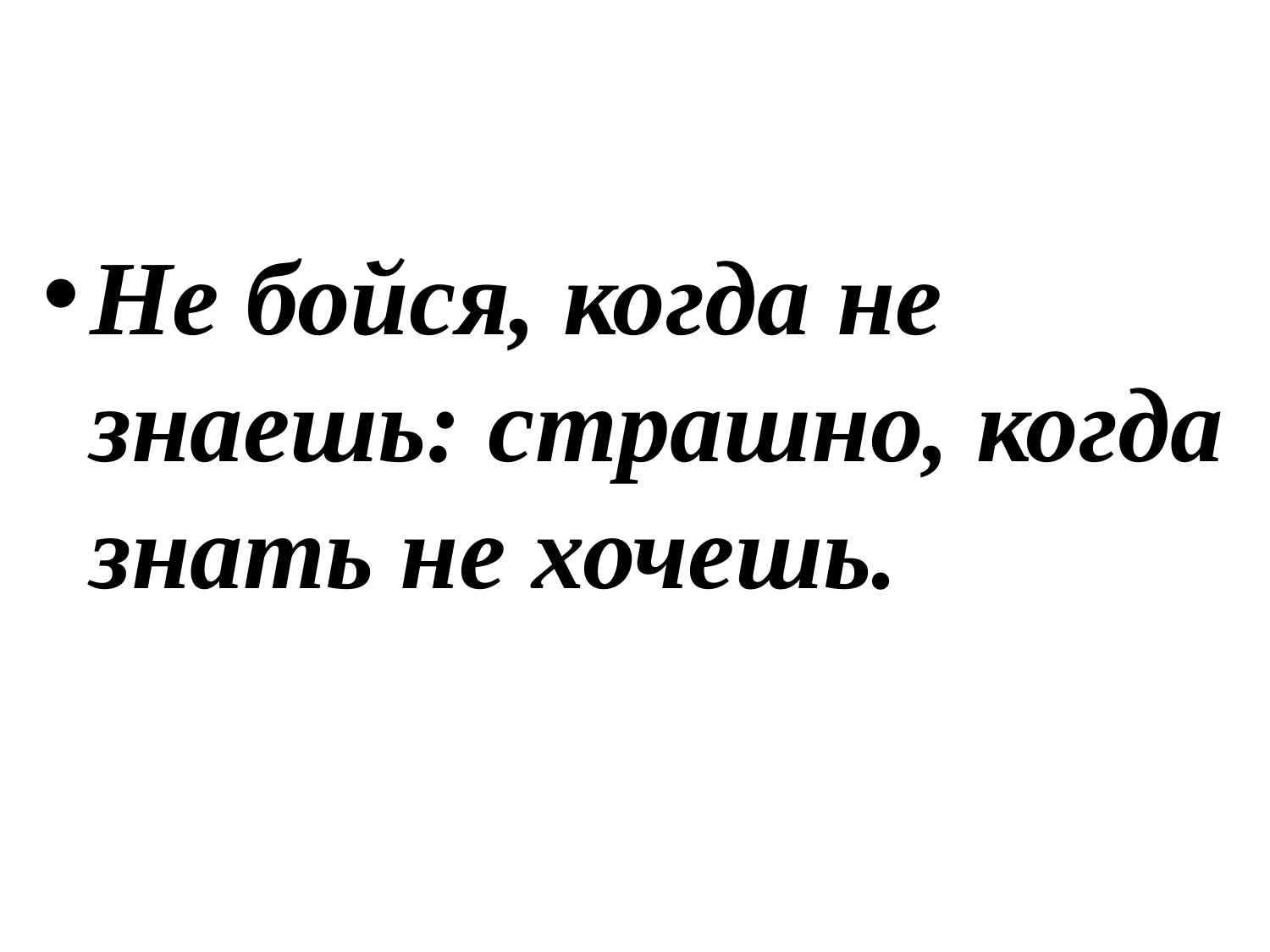

#
Не бойся, когда не знаешь: страшно, когда знать не хочешь.